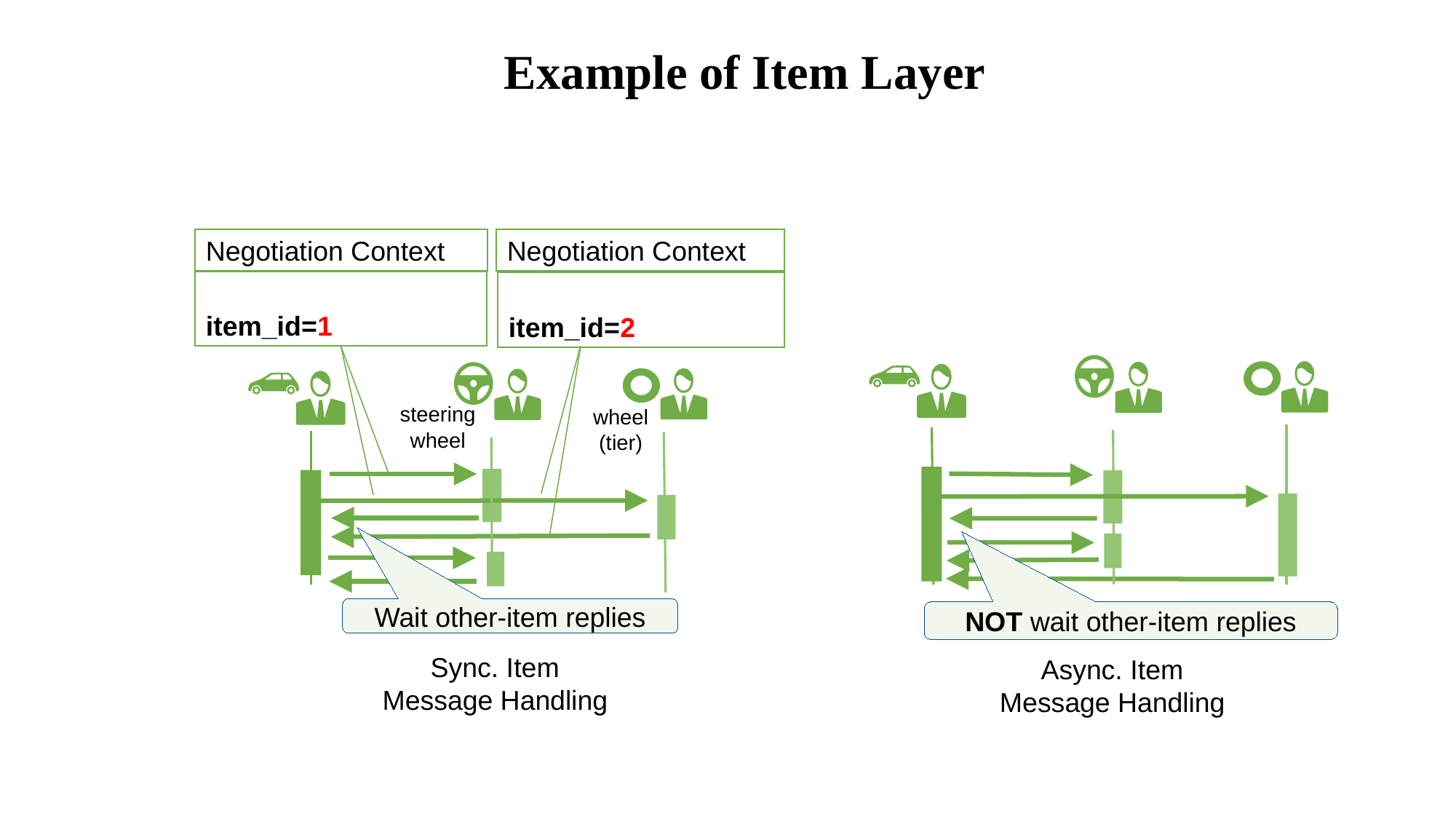

Example of Item Layer
Negotiation Context
Negotiation Context

item_id=1

item_id=2

steering
wheel
wheel
(tier)

Wait other-item replies
NOT wait other-item replies
Sync. Item
Message Handling
Async. Item
Message Handling